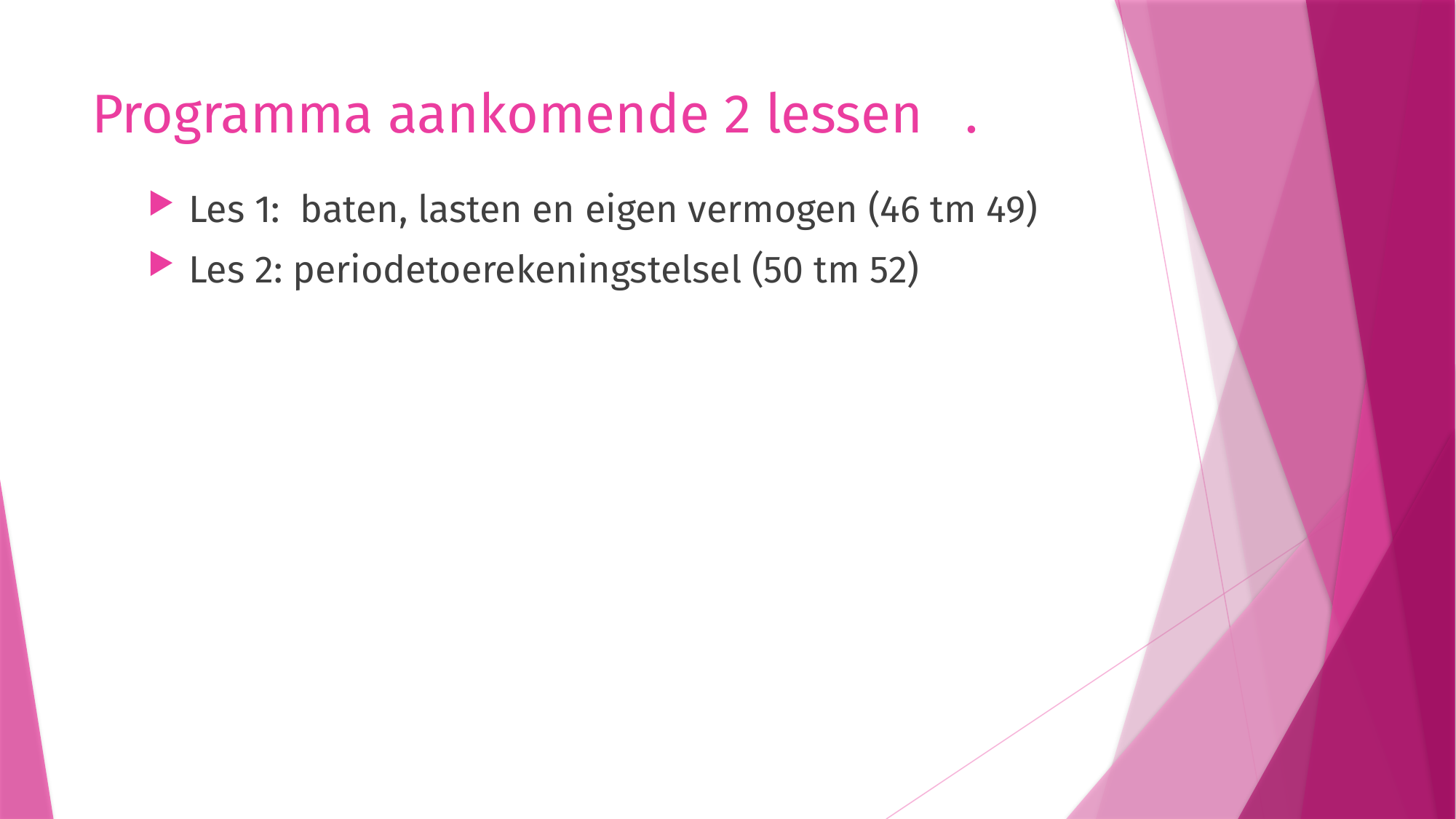

# Programma aankomende 2 lessen	.
Les 1:  baten, lasten en eigen vermogen (46 tm 49)
Les 2: periodetoerekeningstelsel (50 tm 52)